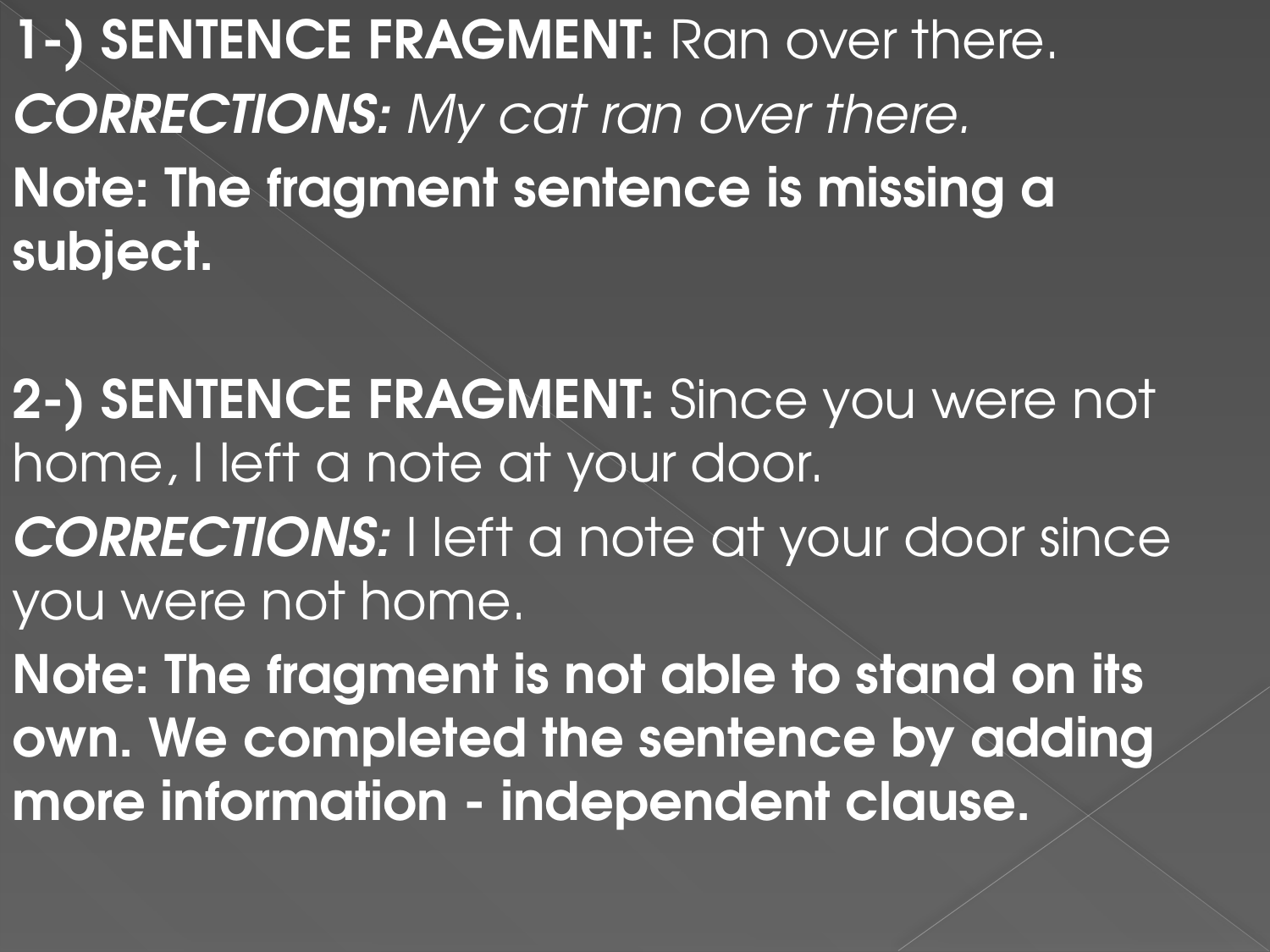

1-) SENTENCE FRAGMENT: Ran over there.
CORRECTIONS: My cat ran over there.
Note: The fragment sentence is missing a subject.

2-) SENTENCE FRAGMENT: Since you were not home, I left a note at your door.
CORRECTIONS: I left a note at your door since you were not home.
Note: The fragment is not able to stand on its own. We completed the sentence by adding more information - independent clause.